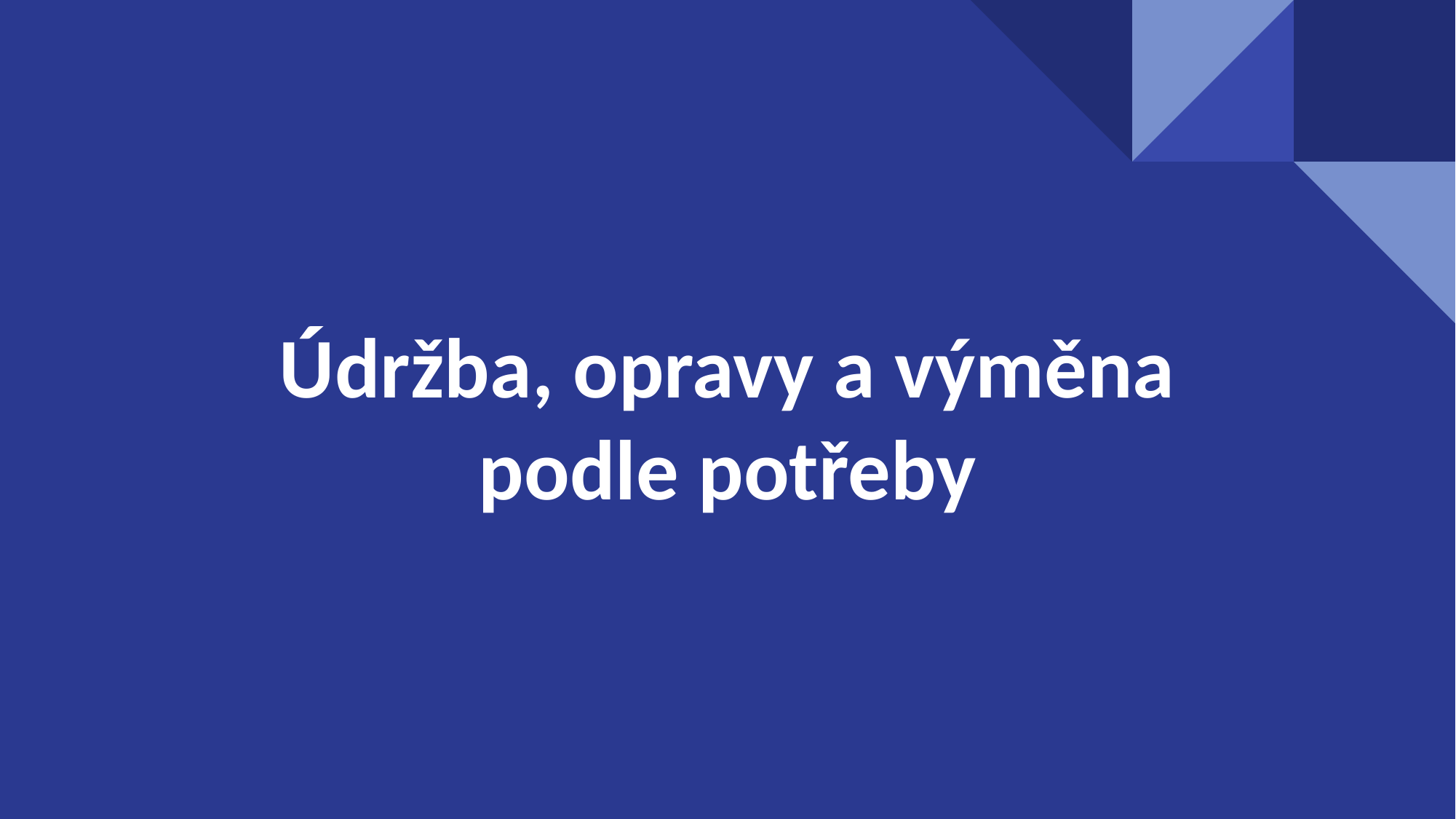

# Údržba, opravy a výměna podle potřeby